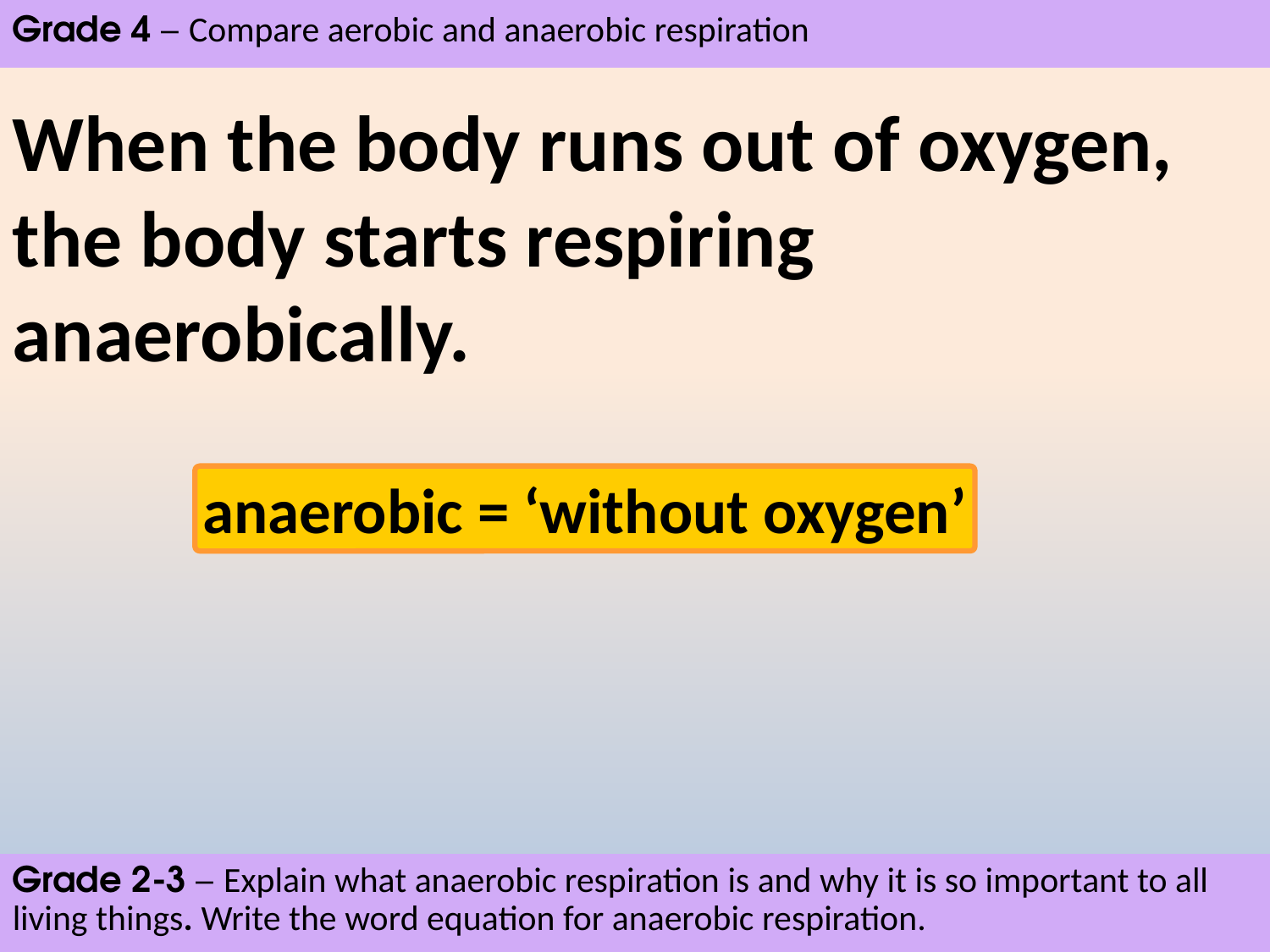

ASPIRE – Compare aerobic and anaerobic respiration

Grade 4 – Compare aerobic and anaerobic respiration

When the body runs out of oxygen, the body starts respiring anaerobically.

anaerobic = ‘without oxygen’

CHALLENGE – Explain what anaerobic respiration is and why it is so important to all living things. Write the word equation for anaerobic respiration.

Grade 2-3 – Explain what anaerobic respiration is and why it is so important to all living things. Write the word equation for anaerobic respiration.